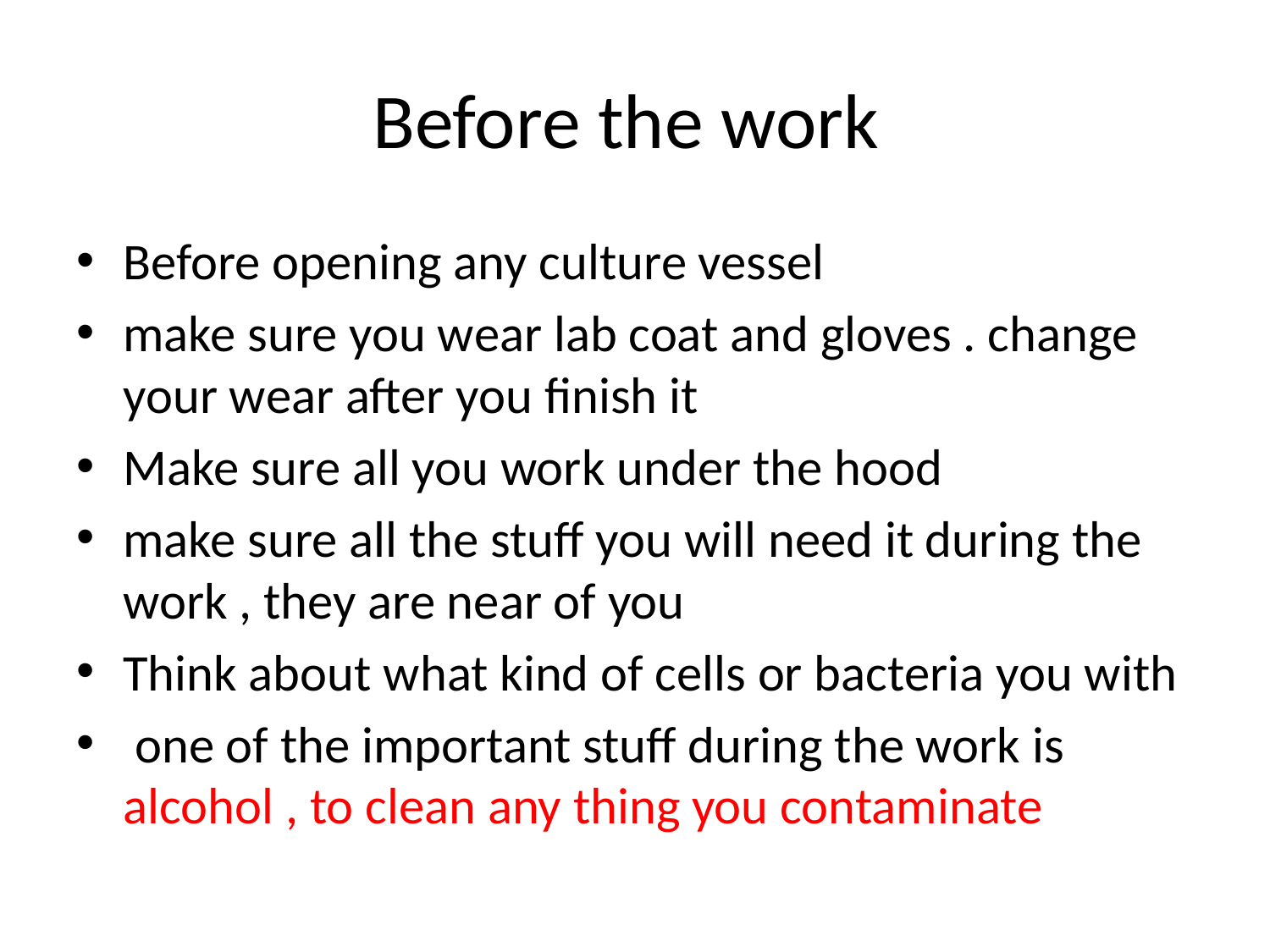

# Before the work
Before opening any culture vessel
make sure you wear lab coat and gloves . change your wear after you finish it
Make sure all you work under the hood
make sure all the stuff you will need it during the work , they are near of you
Think about what kind of cells or bacteria you with
 one of the important stuff during the work is alcohol , to clean any thing you contaminate